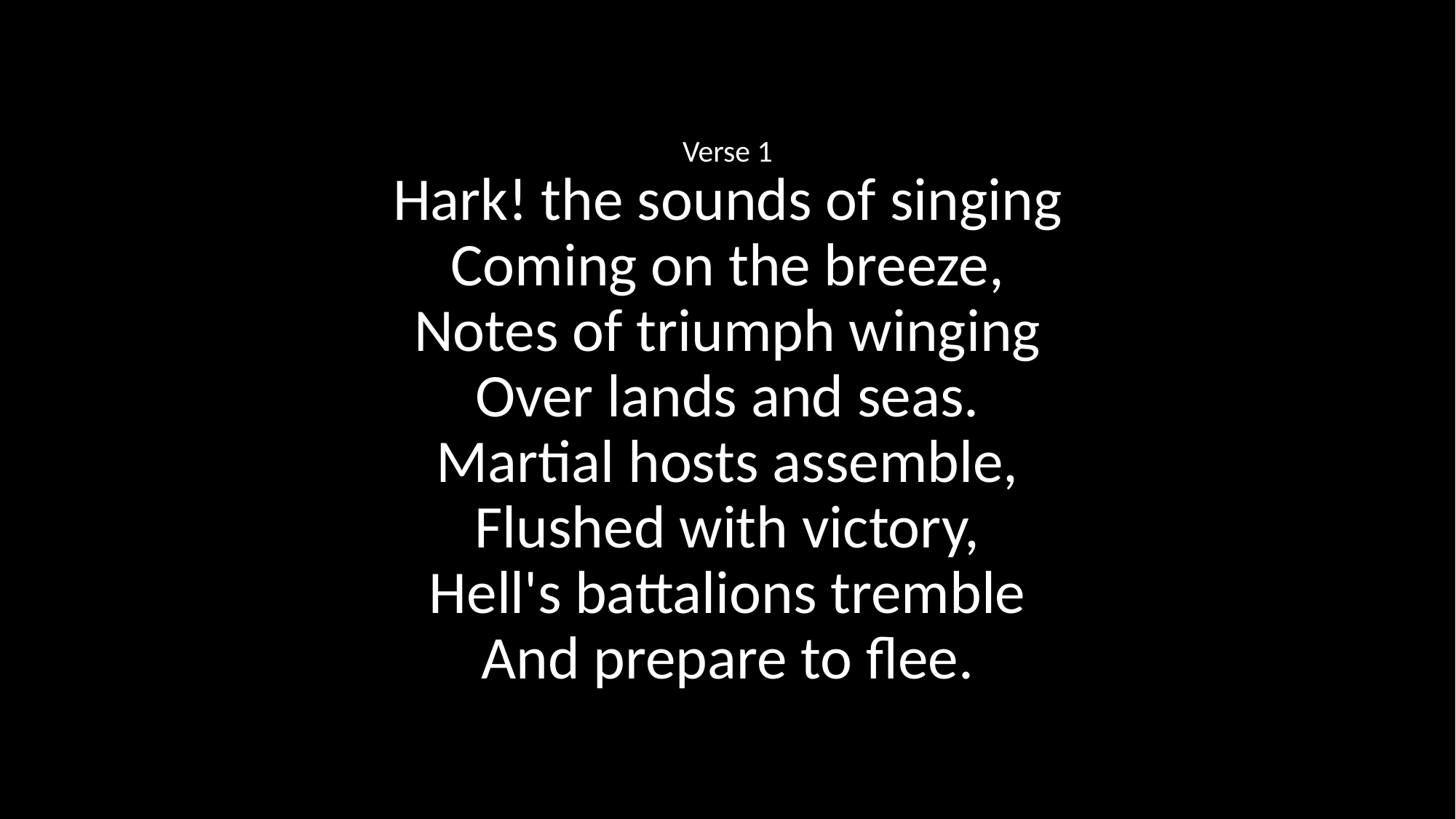

Verse 1
Hark! the sounds of singing
Coming on the breeze,
Notes of triumph winging
Over lands and seas.
Martial hosts assemble,
Flushed with victory,
Hell's battalions tremble
And prepare to flee.